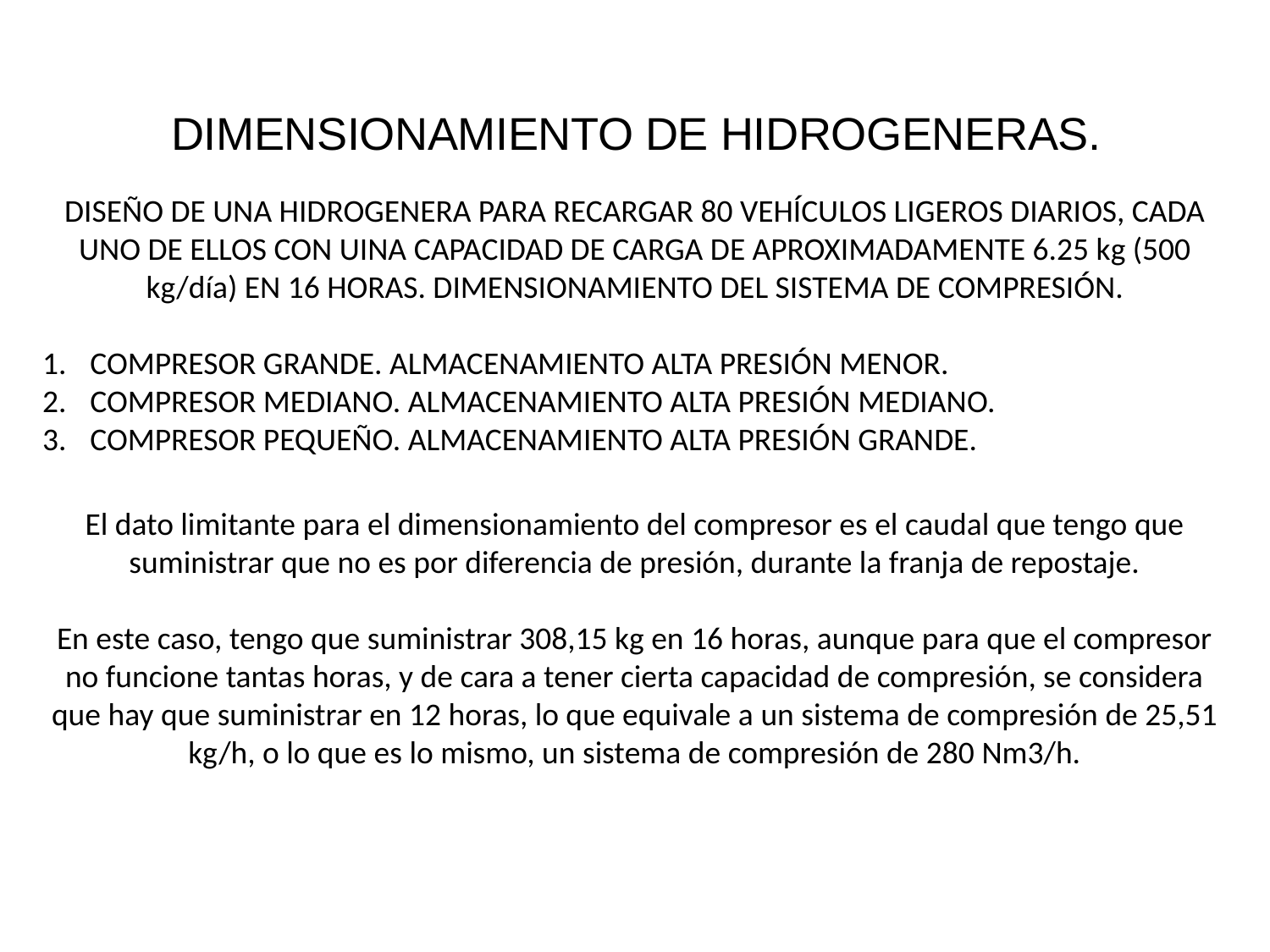

DIMENSIONAMIENTO DE HIDROGENERAS.
DISEÑO DE UNA HIDROGENERA PARA RECARGAR 80 VEHÍCULOS LIGEROS DIARIOS, CADA UNO DE ELLOS CON UINA CAPACIDAD DE CARGA DE APROXIMADAMENTE 6.25 kg (500 kg/día) EN 16 HORAS. DIMENSIONAMIENTO DEL SISTEMA DE COMPRESIÓN.

COMPRESOR GRANDE. ALMACENAMIENTO ALTA PRESIÓN MENOR.
COMPRESOR MEDIANO. ALMACENAMIENTO ALTA PRESIÓN MEDIANO.
COMPRESOR PEQUEÑO. ALMACENAMIENTO ALTA PRESIÓN GRANDE.
El dato limitante para el dimensionamiento del compresor es el caudal que tengo que suministrar que no es por diferencia de presión, durante la franja de repostaje.

En este caso, tengo que suministrar 308,15 kg en 16 horas, aunque para que el compresor no funcione tantas horas, y de cara a tener cierta capacidad de compresión, se considera que hay que suministrar en 12 horas, lo que equivale a un sistema de compresión de 25,51 kg/h, o lo que es lo mismo, un sistema de compresión de 280 Nm3/h.